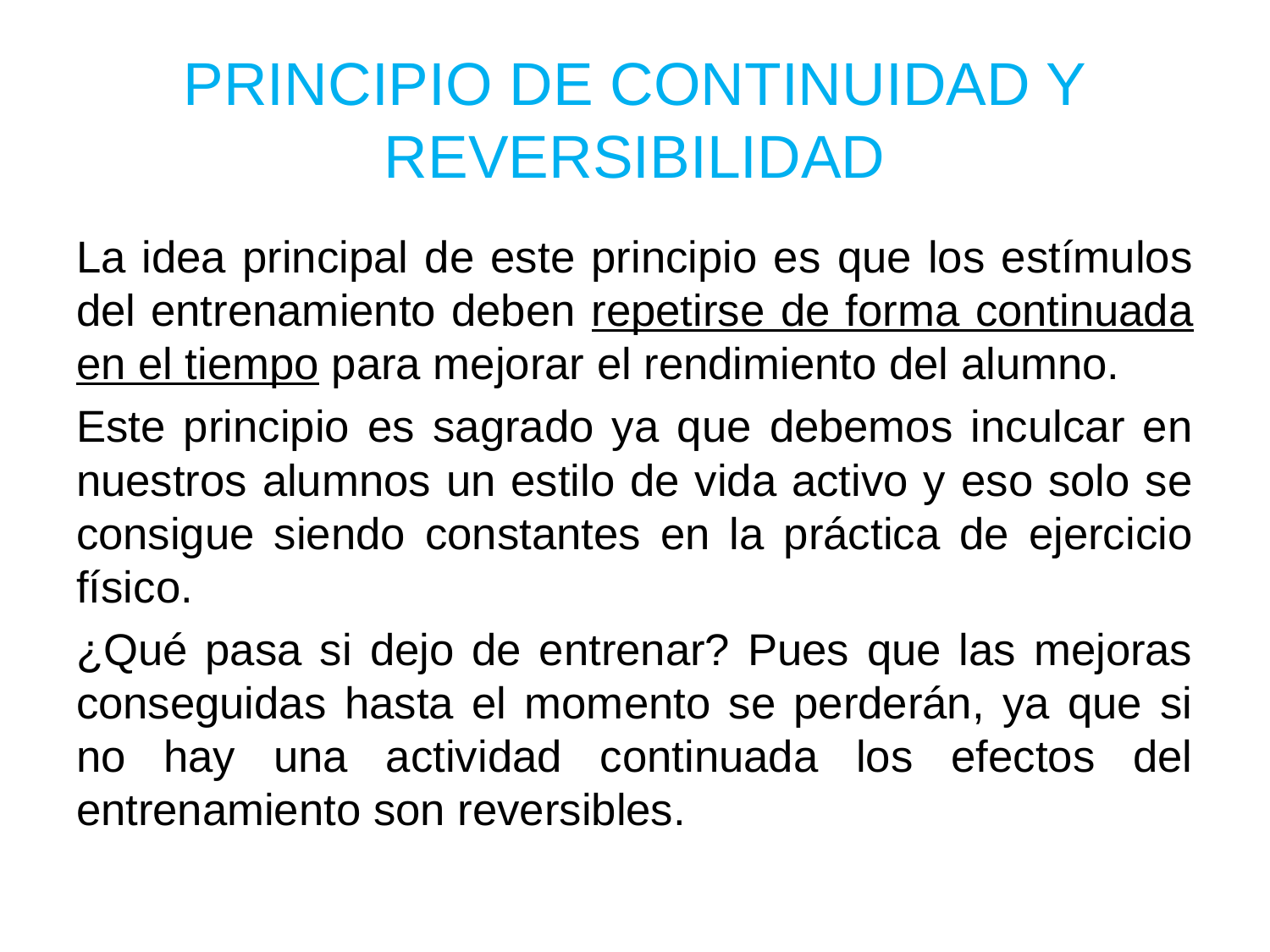

# PRINCIPIO DE CONTINUIDAD Y REVERSIBILIDAD
La idea principal de este principio es que los estímulos del entrenamiento deben repetirse de forma continuada en el tiempo para mejorar el rendimiento del alumno.
Este principio es sagrado ya que debemos inculcar en nuestros alumnos un estilo de vida activo y eso solo se consigue siendo constantes en la práctica de ejercicio físico.
¿Qué pasa si dejo de entrenar? Pues que las mejoras conseguidas hasta el momento se perderán, ya que si no hay una actividad continuada los efectos del entrenamiento son reversibles.